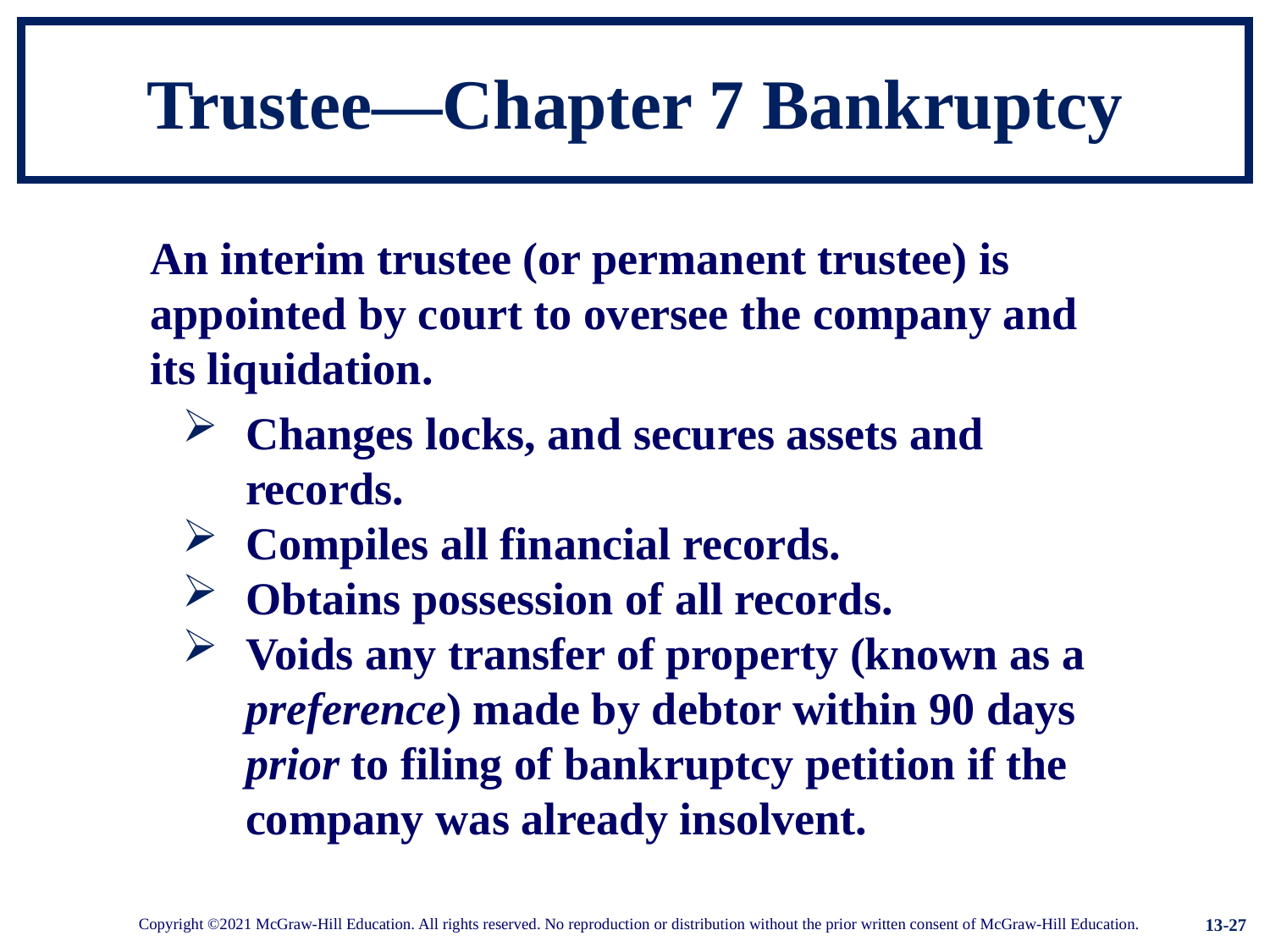

# Trustee—Chapter 7 Bankruptcy
An interim trustee (or permanent trustee) is appointed by court to oversee the company and its liquidation.
Changes locks, and secures assets and records.
Compiles all financial records.
Obtains possession of all records.
Voids any transfer of property (known as a preference) made by debtor within 90 days prior to filing of bankruptcy petition if the company was already insolvent.

13-27
Copyright ©2021 McGraw-Hill Education. All rights reserved. No reproduction or distribution without the prior written consent of McGraw-Hill Education.